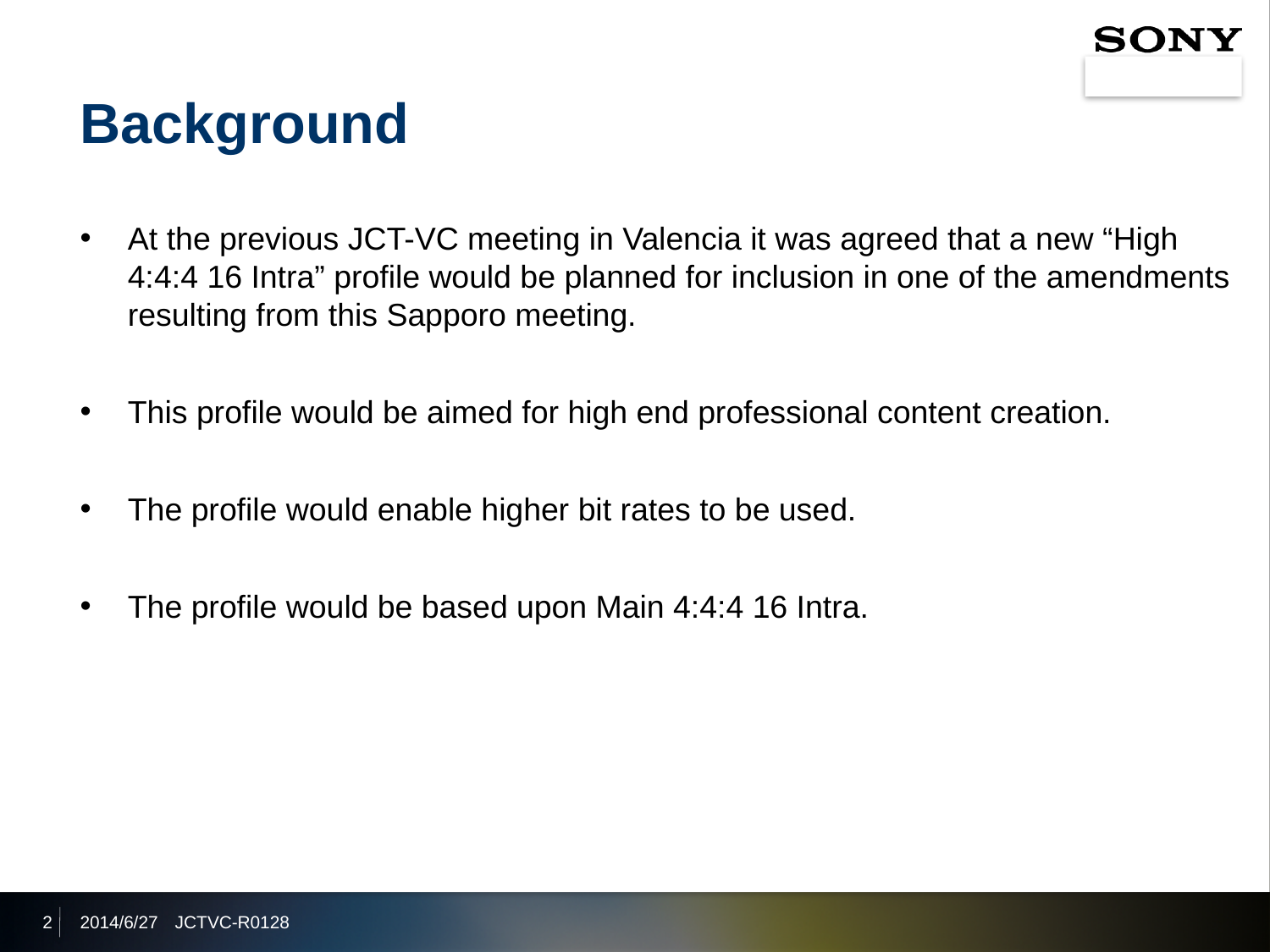

# Background

At the previous JCT-VC meeting in Valencia it was agreed that a new “High 4:4:4 16 Intra” profile would be planned for inclusion in one of the amendments resulting from this Sapporo meeting.

This profile would be aimed for high end professional content creation.

The profile would enable higher bit rates to be used.

The profile would be based upon Main 4:4:4 16 Intra.
2
2014/6/27
JCTVC-R0128